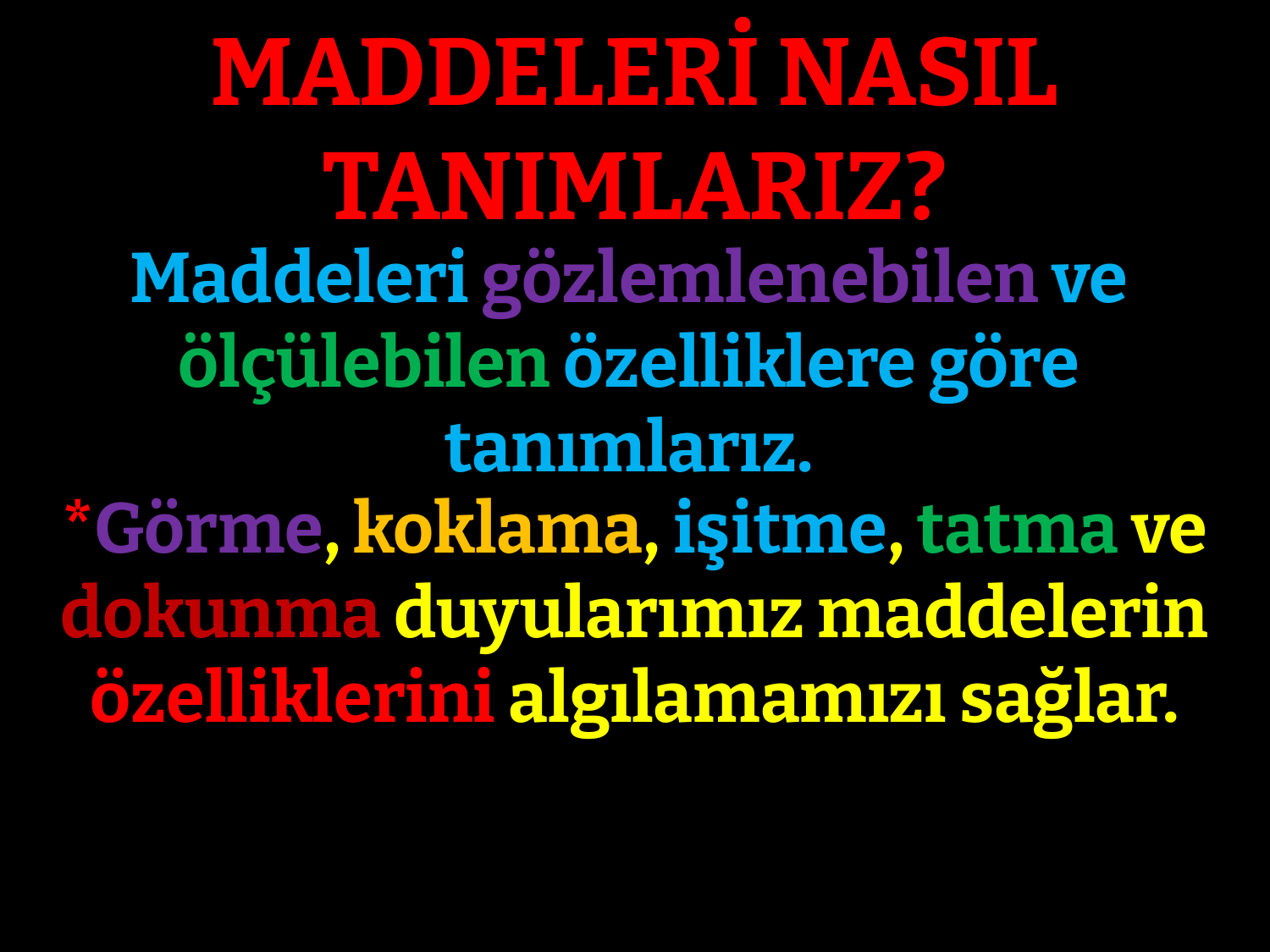

MADDELERİ NASIL TANIMLARIZ?
Maddeleri gözlemlenebilen ve ölçülebilen özelliklere göre tanımlarız.
#
*Görme, koklama, işitme, tatma ve dokunma duyularımız maddelerin özelliklerini algılamamızı sağlar.